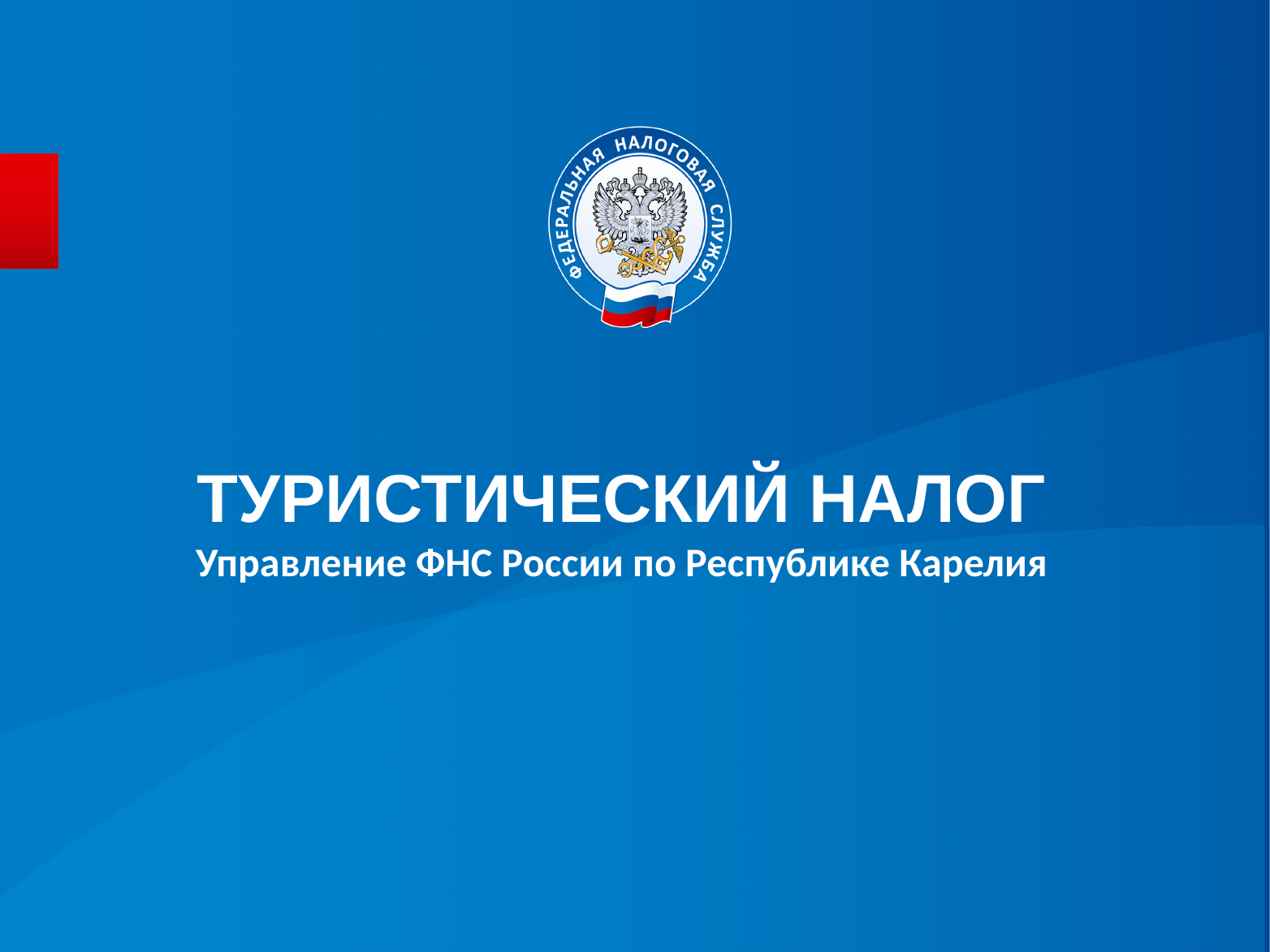

ТУРИСТИЧЕСКИЙ НАЛОГ
Управление ФНС России по Республике Карелия